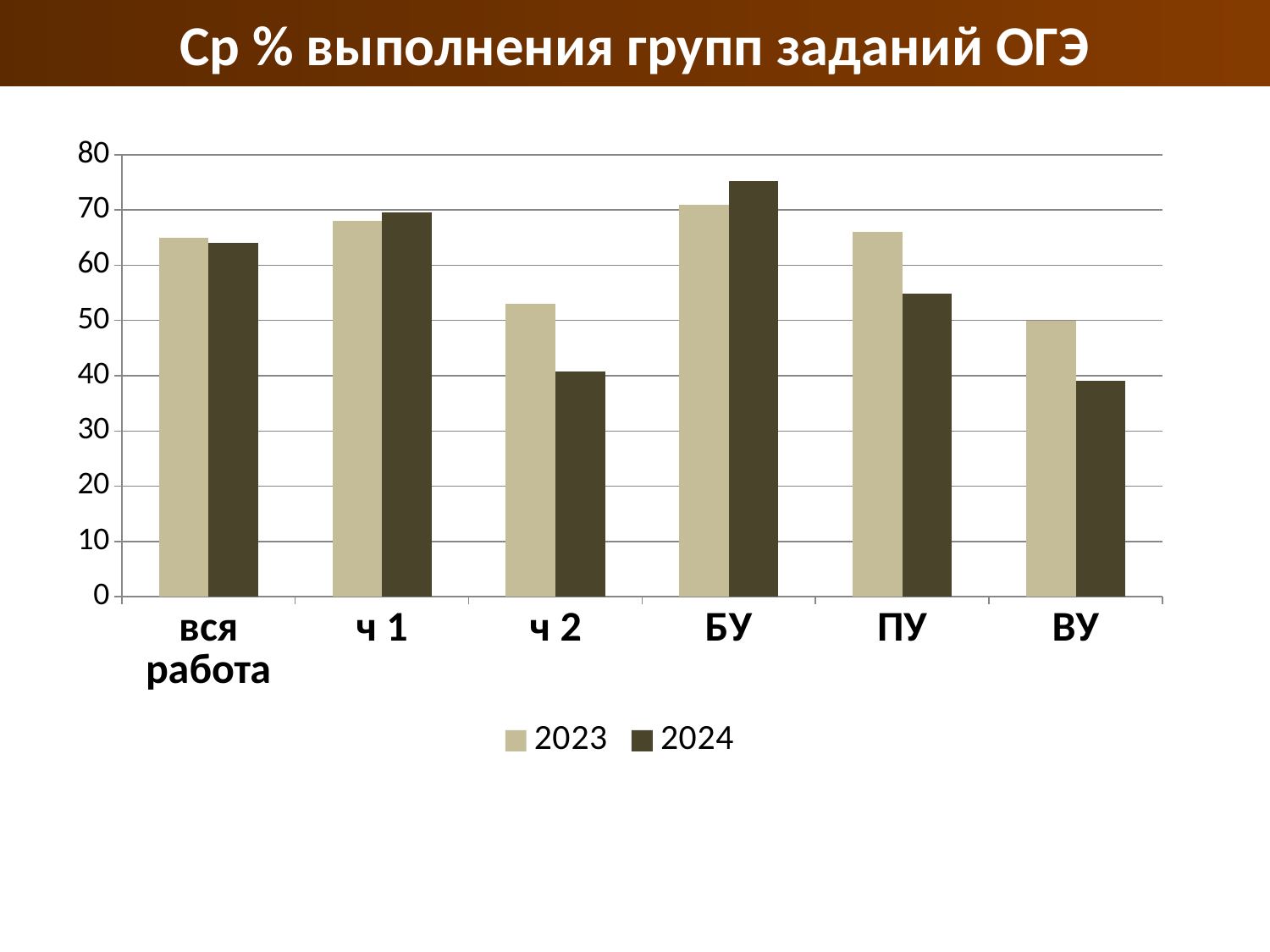

# Ср % выполнения групп заданий ОГЭ

### Chart

| Category | 2023 | 2024 |
|---|---|---|
| вся работа | 65.0 | 64.00307692307692 |
| ч 1 | 68.0 | 69.53904761904761 |
| ч 2 | 53.0 | 40.751999999999995 |
| БУ | 71.0 | 75.28357142857143 |
| ПУ | 66.0 | 54.785555555555554 |
| ВУ | 50.0 | 39.013333333333335 |